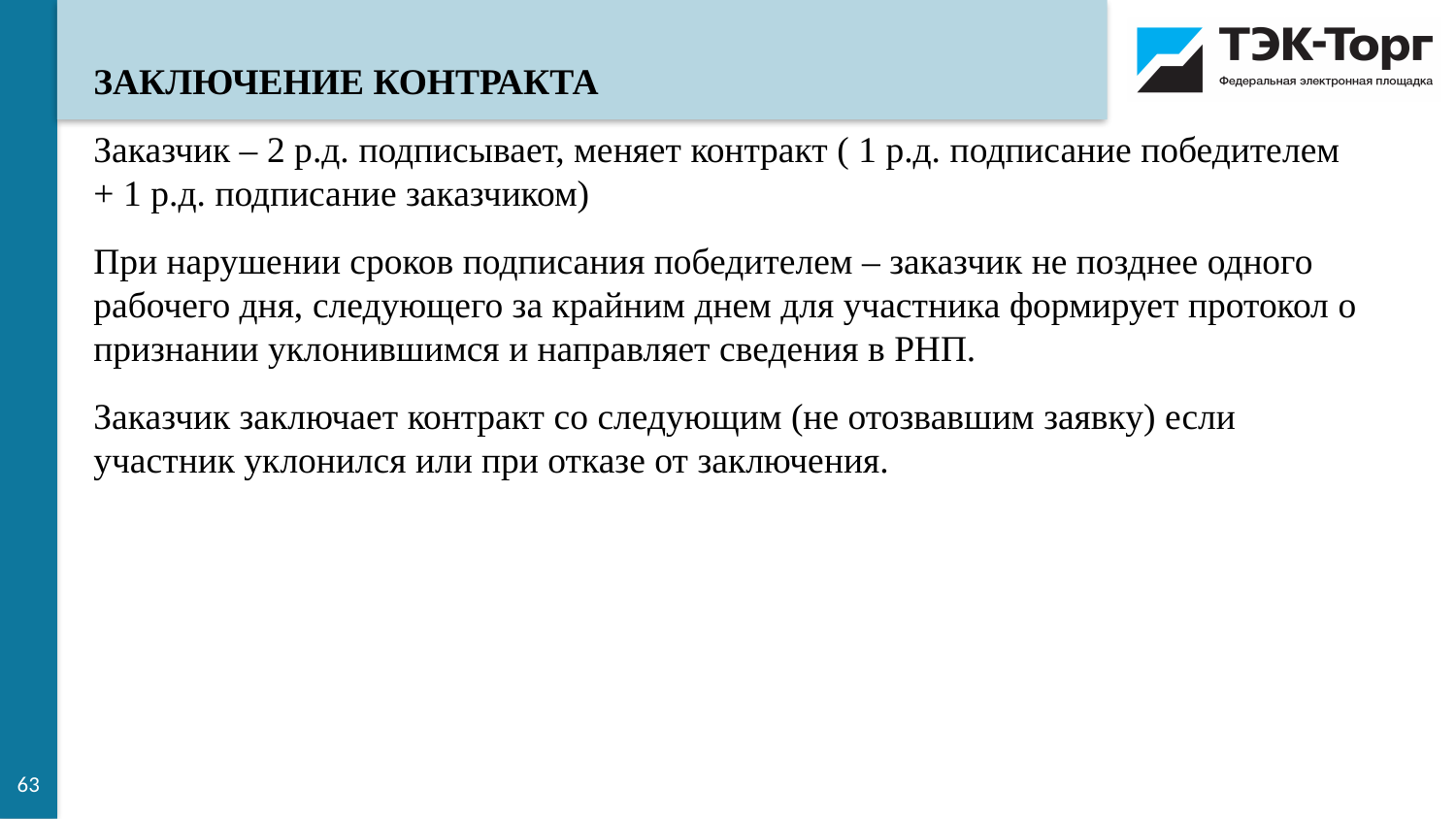

ЗАКЛЮЧЕНИЕ КОНТРАКТА
Заказчик – 2 р.д. подписывает, меняет контракт ( 1 р.д. подписание победителем + 1 р.д. подписание заказчиком)
При нарушении сроков подписания победителем – заказчик не позднее одного рабочего дня, следующего за крайним днем для участника формирует протокол о признании уклонившимся и направляет сведения в РНП.
Заказчик заключает контракт со следующим (не отозвавшим заявку) если участник уклонился или при отказе от заключения.
63